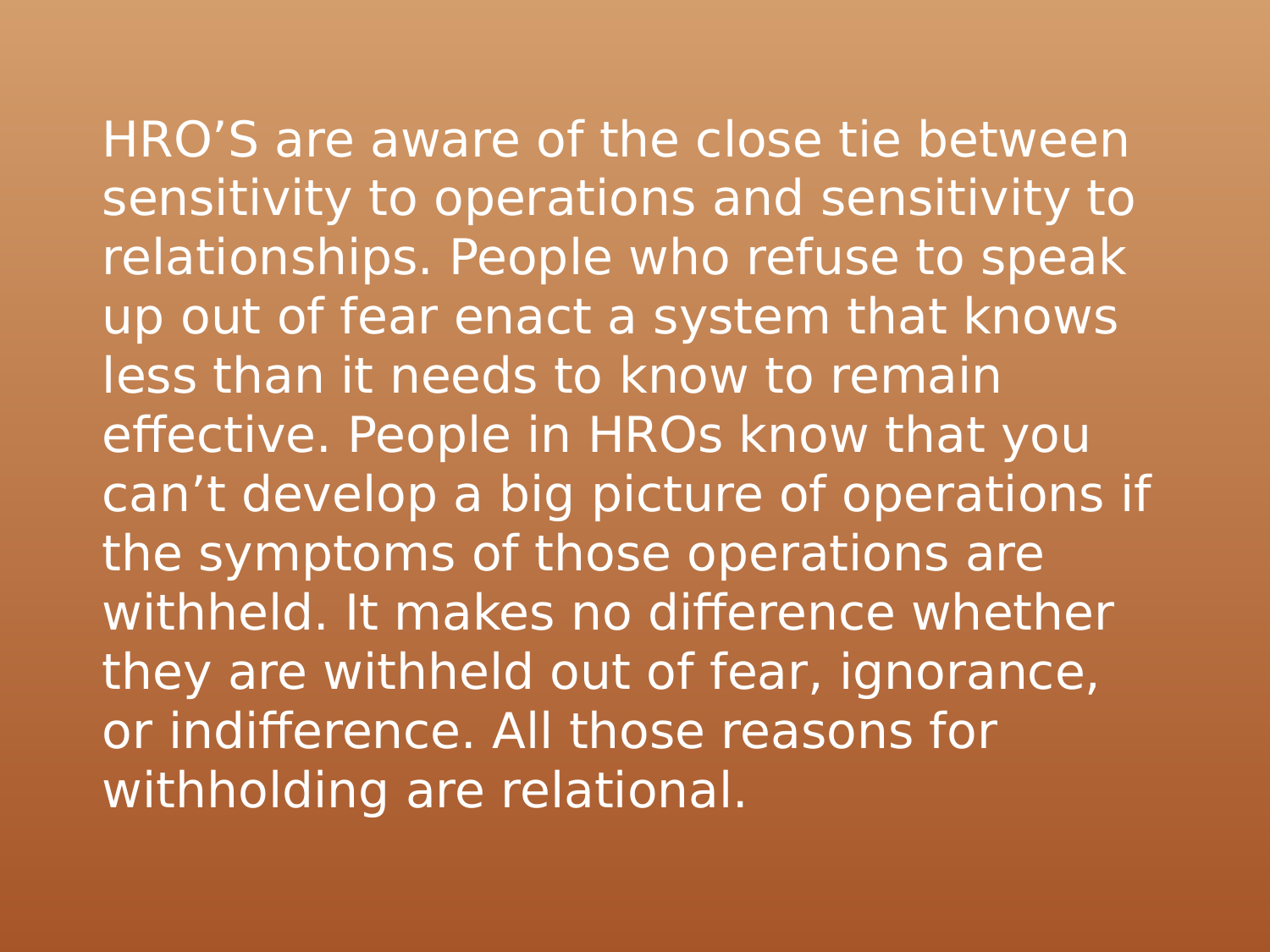

HRO’S are aware of the close tie between sensitivity to operations and sensitivity to relationships. People who refuse to speak up out of fear enact a system that knows less than it needs to know to remain effective. People in HROs know that you can’t develop a big picture of operations if the symptoms of those operations are withheld. It makes no difference whether they are withheld out of fear, ignorance, or indifference. All those reasons for withholding are relational.